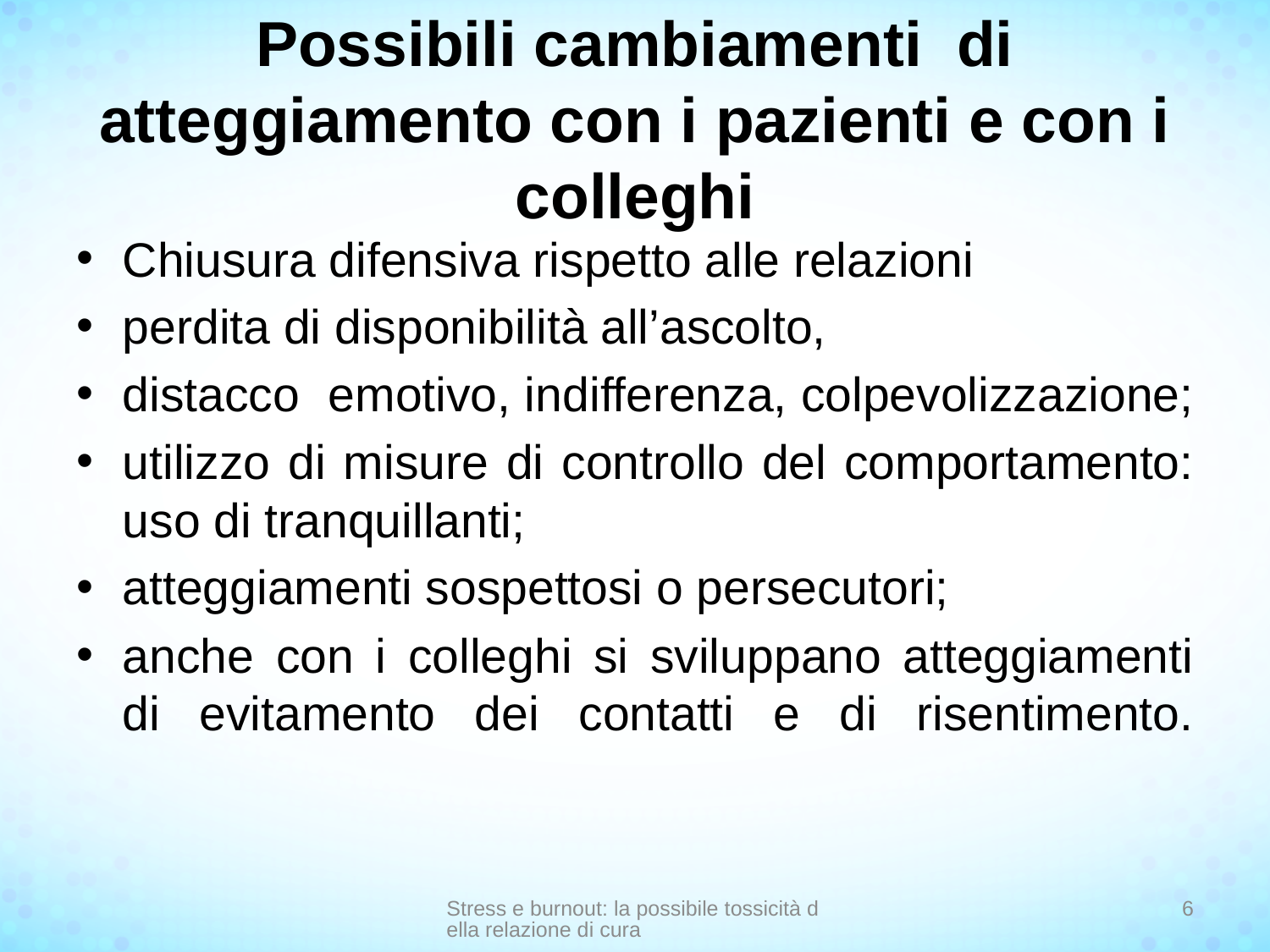

# Possibili cambiamenti  di atteggiamento con i pazienti e con i colleghi
Chiusura difensiva rispetto alle relazioni
perdita di disponibilità all’ascolto,
distacco  emotivo, indifferenza, colpevolizzazione;
utilizzo di misure di controllo del comportamento: uso di tranquillanti;
atteggiamenti sospettosi o persecutori;
anche con i colleghi si sviluppano atteggiamenti di evitamento dei contatti e di risentimento.
Stress e burnout: la possibile tossicità della relazione di cura
6